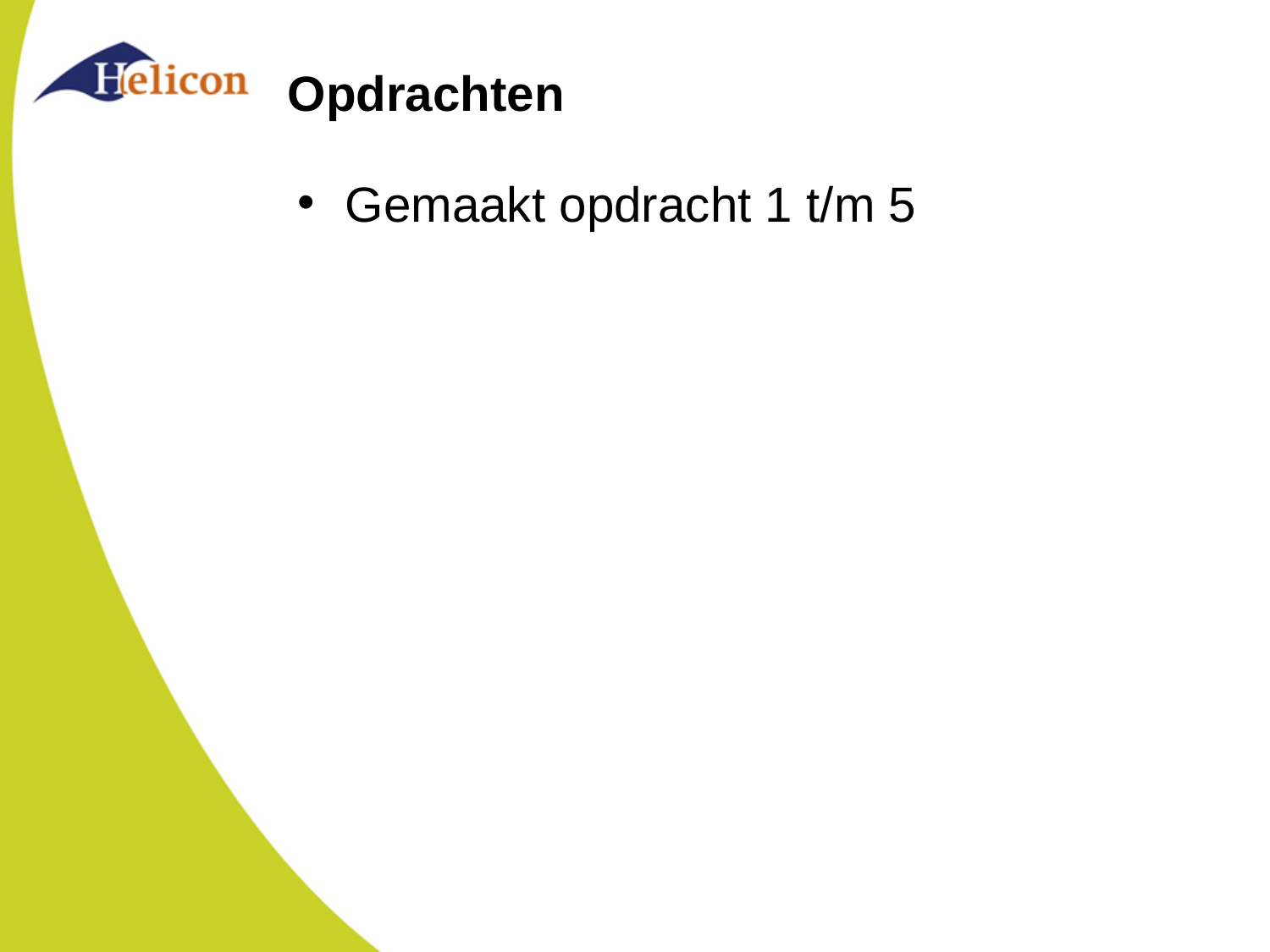

# Opdrachten
Gemaakt opdracht 1 t/m 5